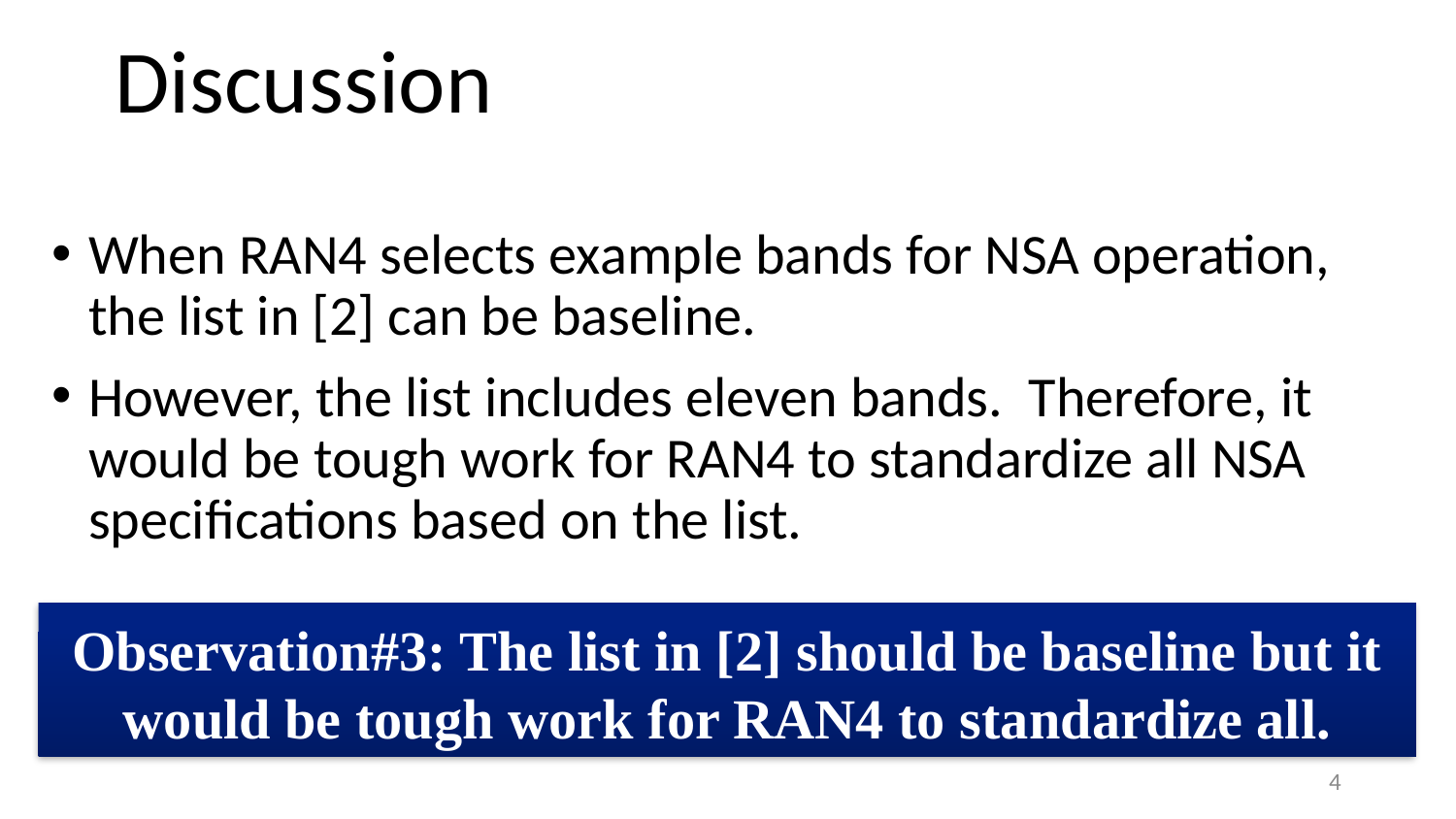

# Discussion
When RAN4 selects example bands for NSA operation, the list in [2] can be baseline.
However, the list includes eleven bands.  Therefore, it would be tough work for RAN4 to standardize all NSA specifications based on the list.
Observation#3: The list in [2] should be baseline but it would be tough work for RAN4 to standardize all.
4